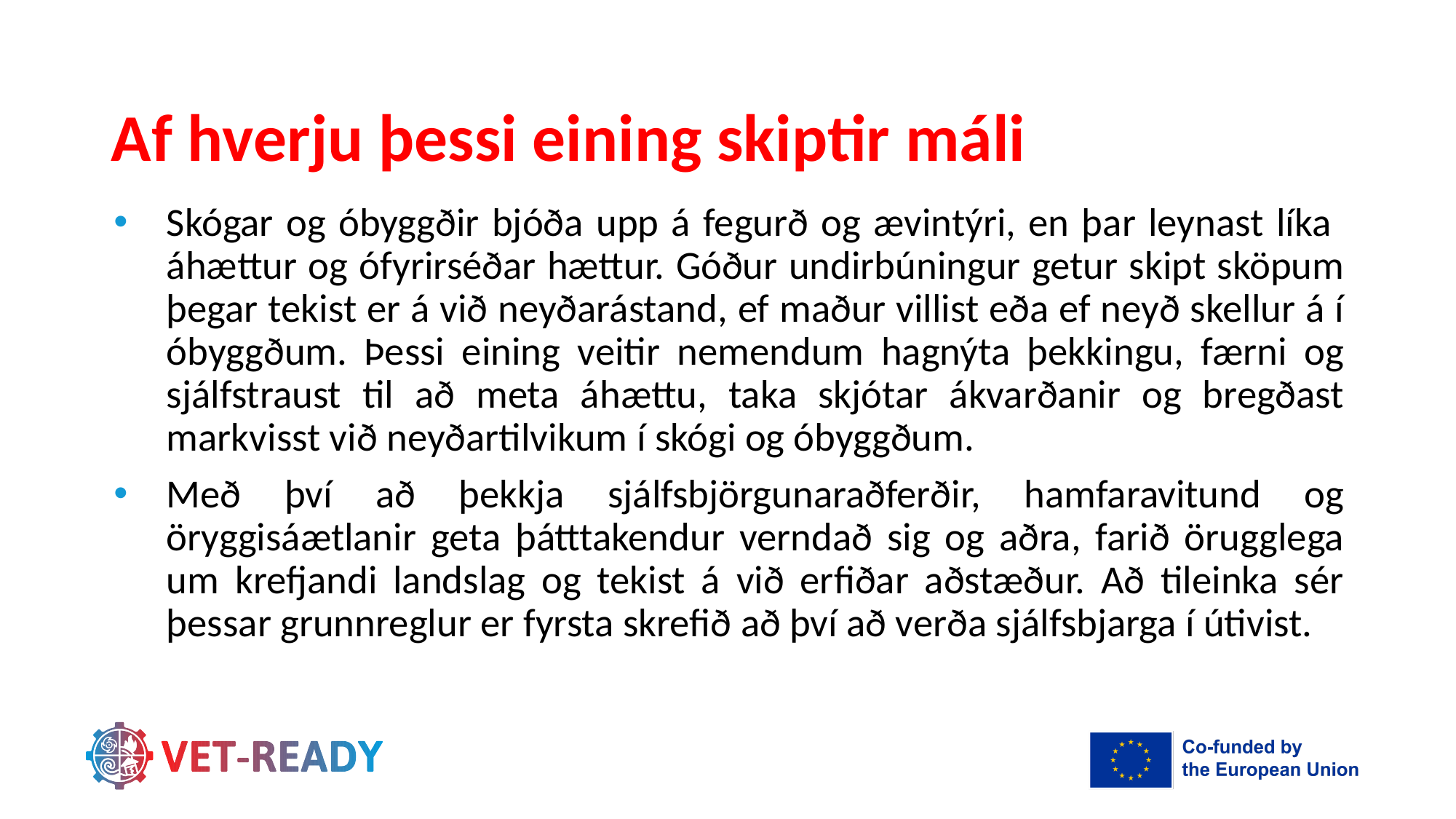

# Af hverju þessi eining skiptir máli
Skógar og óbyggðir bjóða upp á fegurð og ævintýri, en þar leynast líka  áhættur og ófyrirséðar hættur. Góður undirbúningur getur skipt sköpum þegar tekist er á við neyðarástand, ef maður villist eða ef neyð skellur á í óbyggðum. Þessi eining veitir nemendum hagnýta þekkingu, færni og sjálfstraust til að meta áhættu, taka skjótar ákvarðanir og bregðast markvisst við neyðartilvikum í skógi og óbyggðum.
Með því að þekkja sjálfsbjörgunaraðferðir, hamfaravitund og öryggisáætlanir geta þátttakendur verndað sig og aðra, farið örugglega um krefjandi landslag og tekist á við erfiðar aðstæður. Að tileinka sér þessar grunnreglur er fyrsta skrefið að því að verða sjálfsbjarga í útivist.